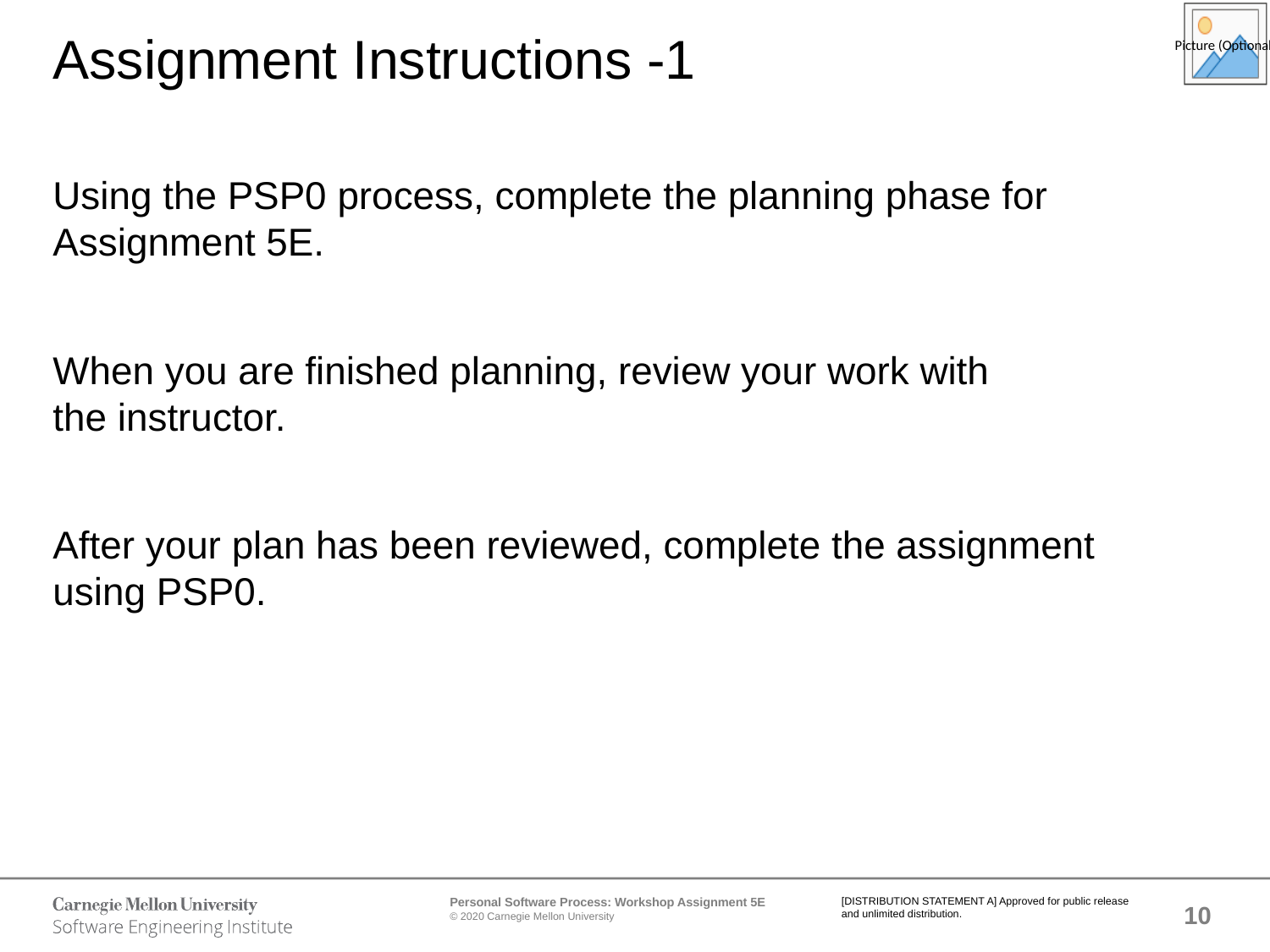

# Assignment Instructions -1
Using the PSP0 process, complete the planning phase for Assignment 5E.

When you are finished planning, review your work with
the instructor.

After your plan has been reviewed, complete the assignment
using PSP0.